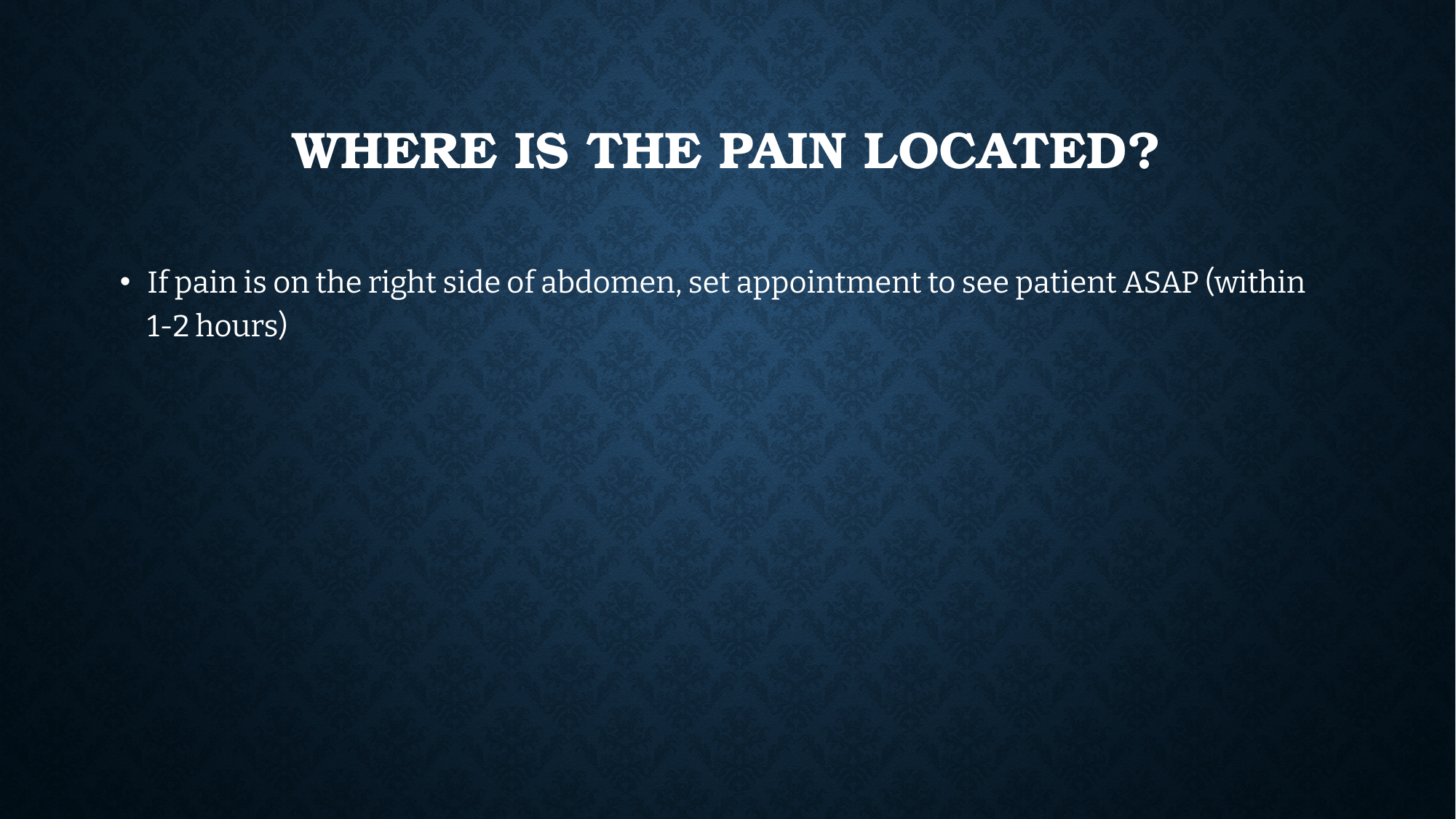

# Where is the pain located?
If pain is on the right side of abdomen, set appointment to see patient ASAP (within 1-2 hours)